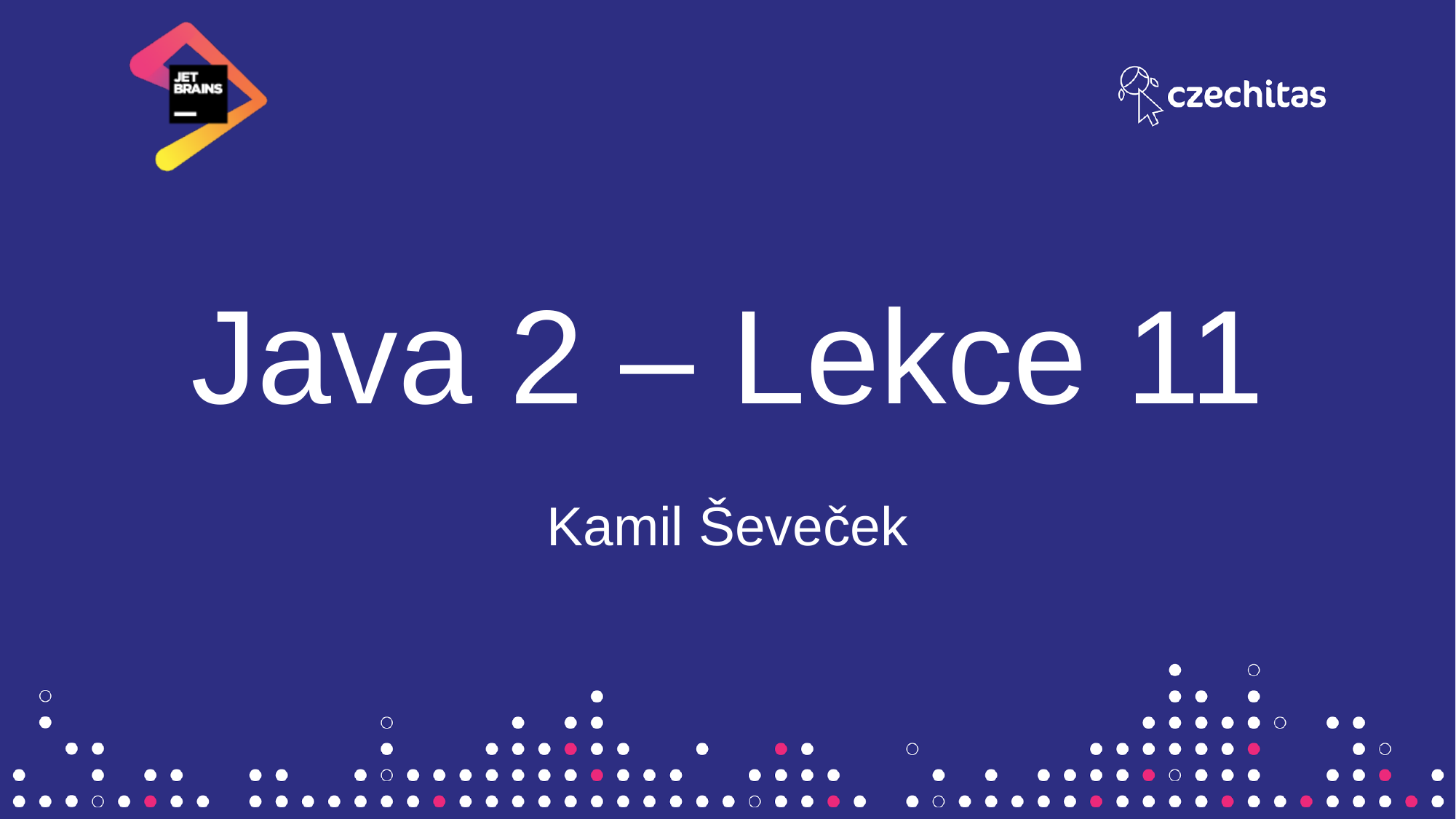

# Java 2 – Lekce 11
Kamil Ševeček